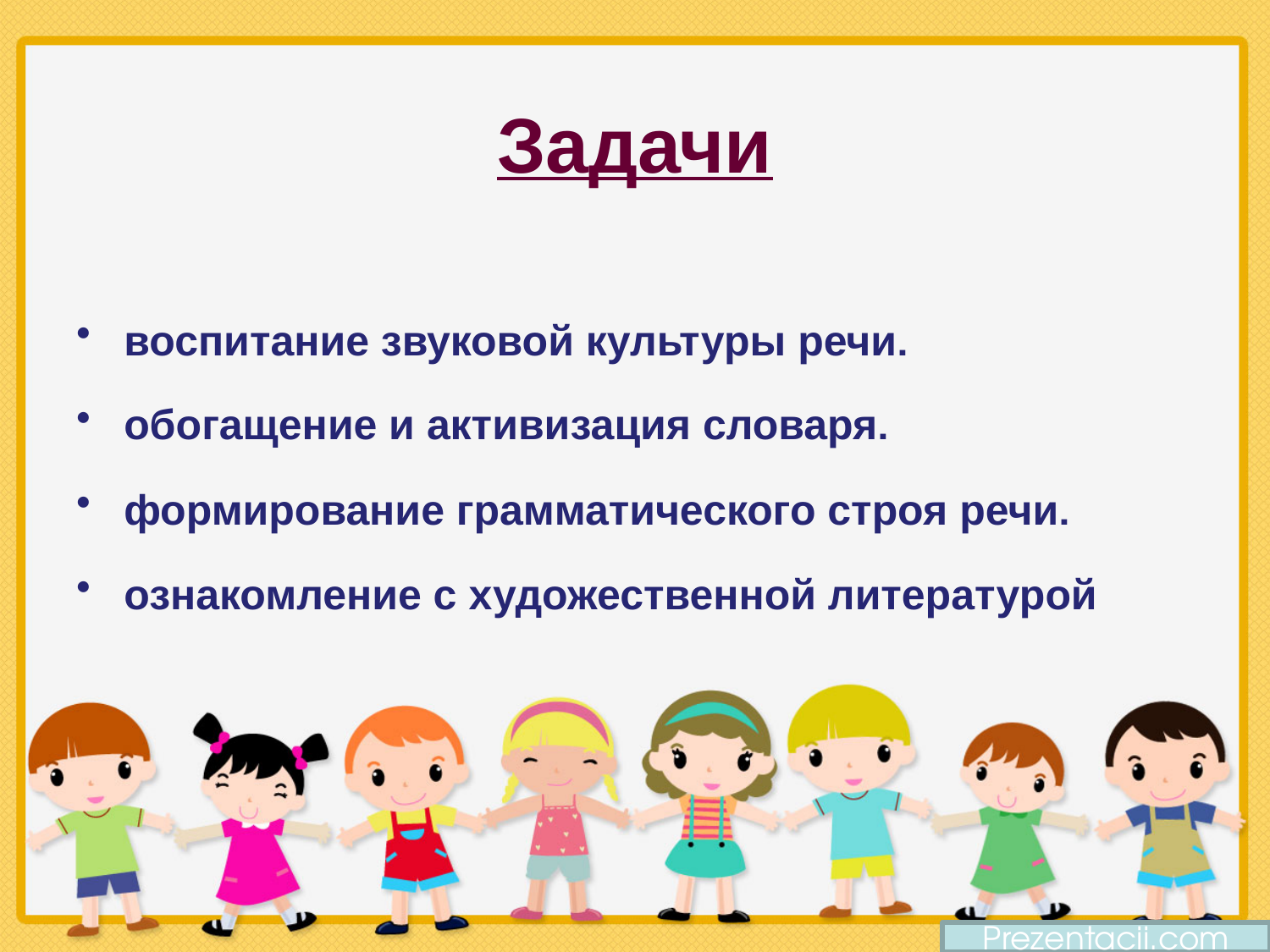

# Задачи

воспитание звуковой культуры речи.
обогащение и активизация словаря.
формирование грамматического строя речи.
ознакомление с художественной литературой

Prezentacii.com